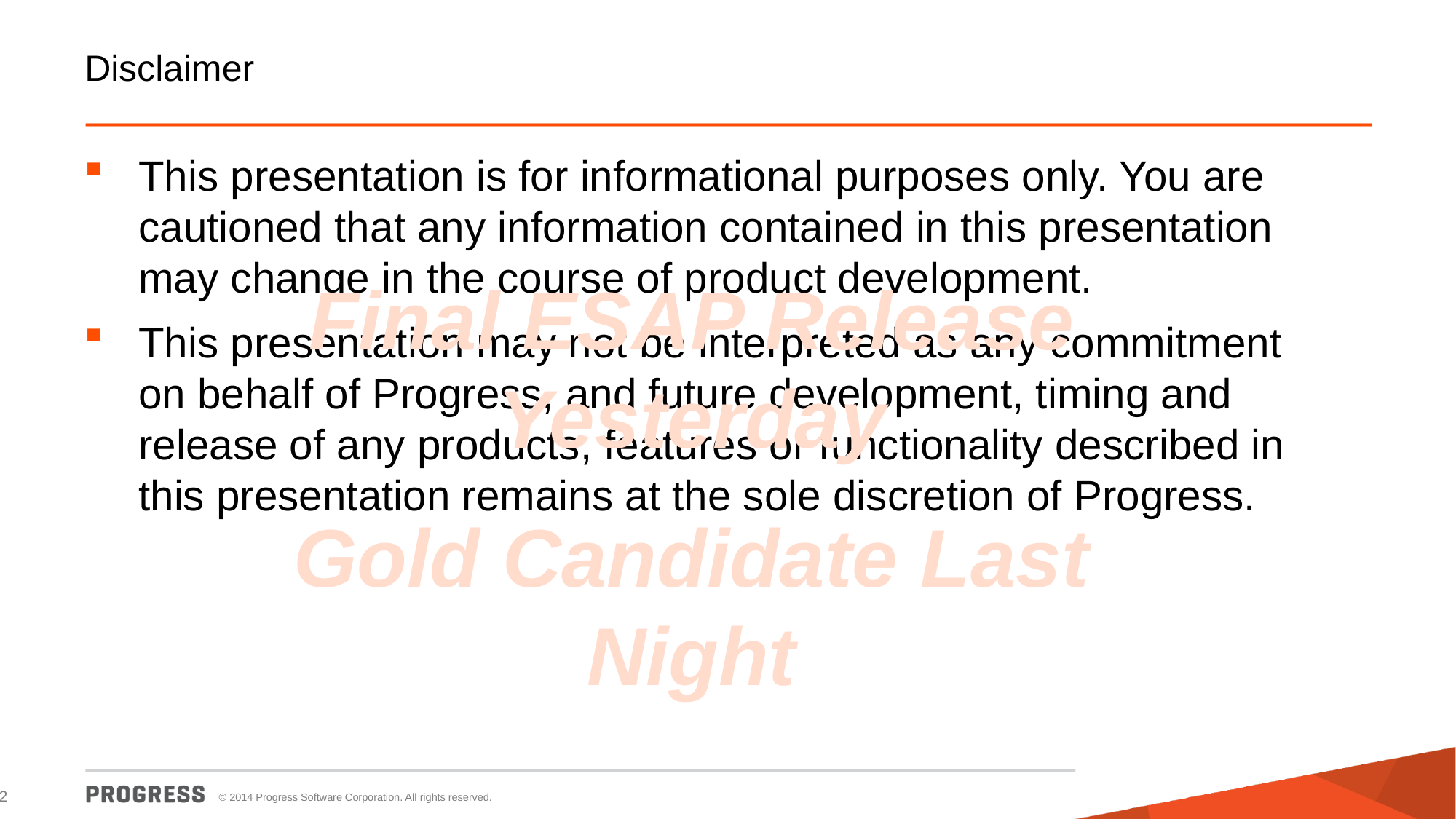

# Disclaimer
This presentation is for informational purposes only. You are cautioned that any information contained in this presentation may change in the course of product development.
This presentation may not be interpreted as any commitment on behalf of Progress, and future development, timing and release of any products, features or functionality described in this presentation remains at the sole discretion of Progress.
Final ESAP Release Yesterday
Gold Candidate Last Night
D I S C L A I M E R